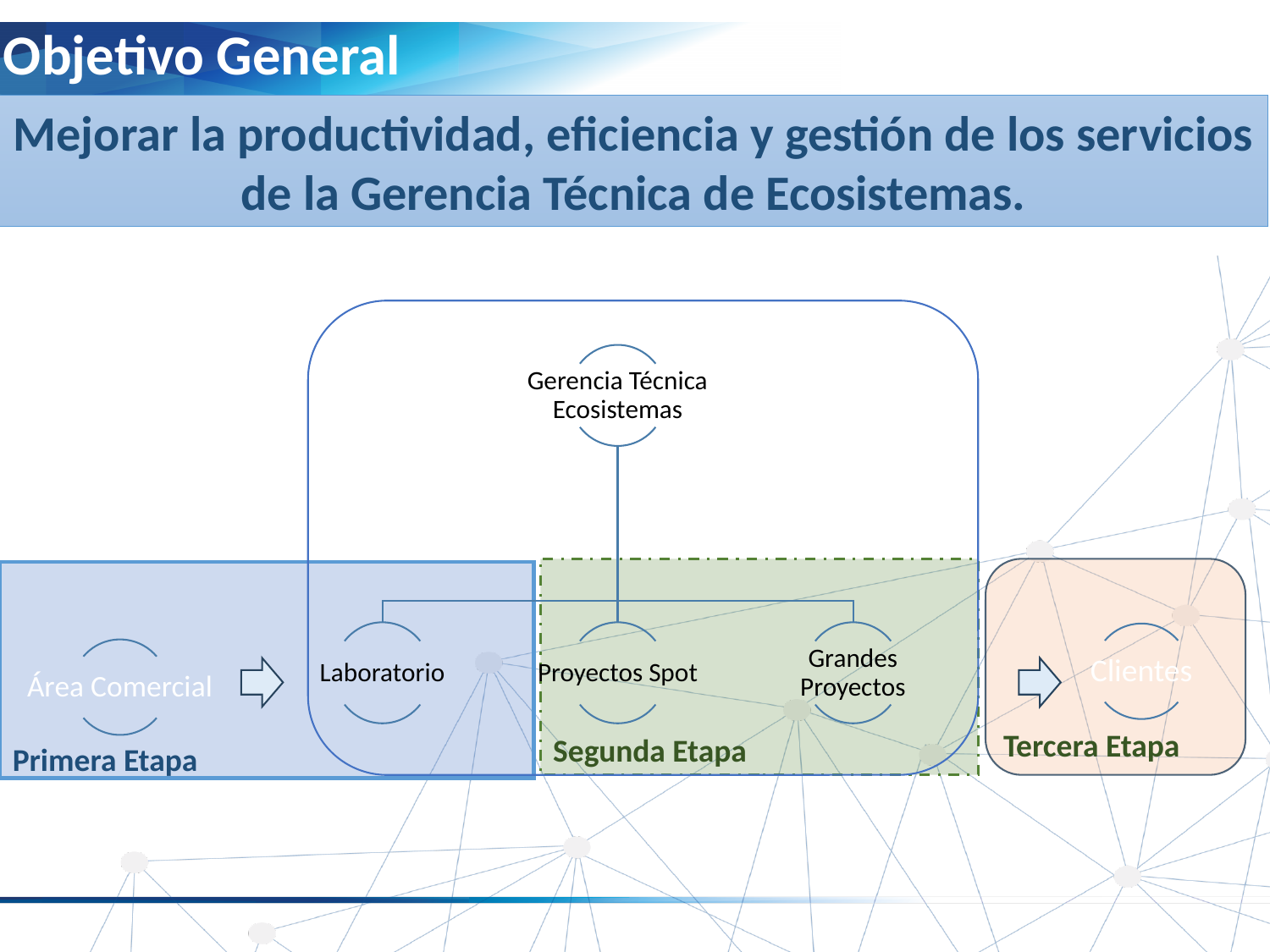

Objetivo General
Mejorar la productividad, eficiencia y gestión de los servicios de la Gerencia Técnica de Ecosistemas.
Gerencia Técnica Ecosistemas
Laboratorio
Proyectos Spot
Grandes Proyectos

Clientes

Área Comercial

Segunda Etapa

Tercera Etapa

Primera Etapa